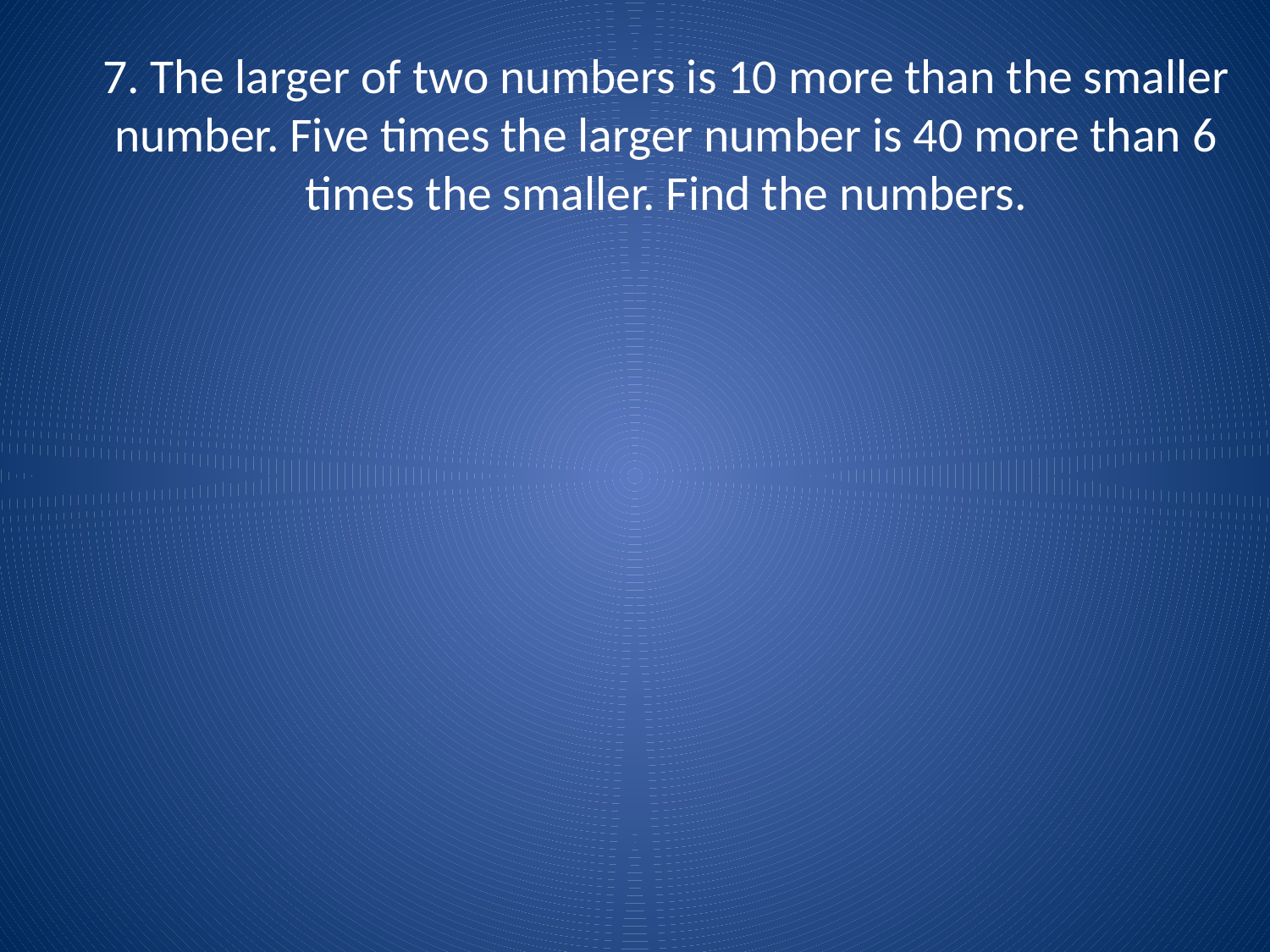

# 7. The larger of two numbers is 10 more than the smaller number. Five times the larger number is 40 more than 6 times the smaller. Find the numbers.